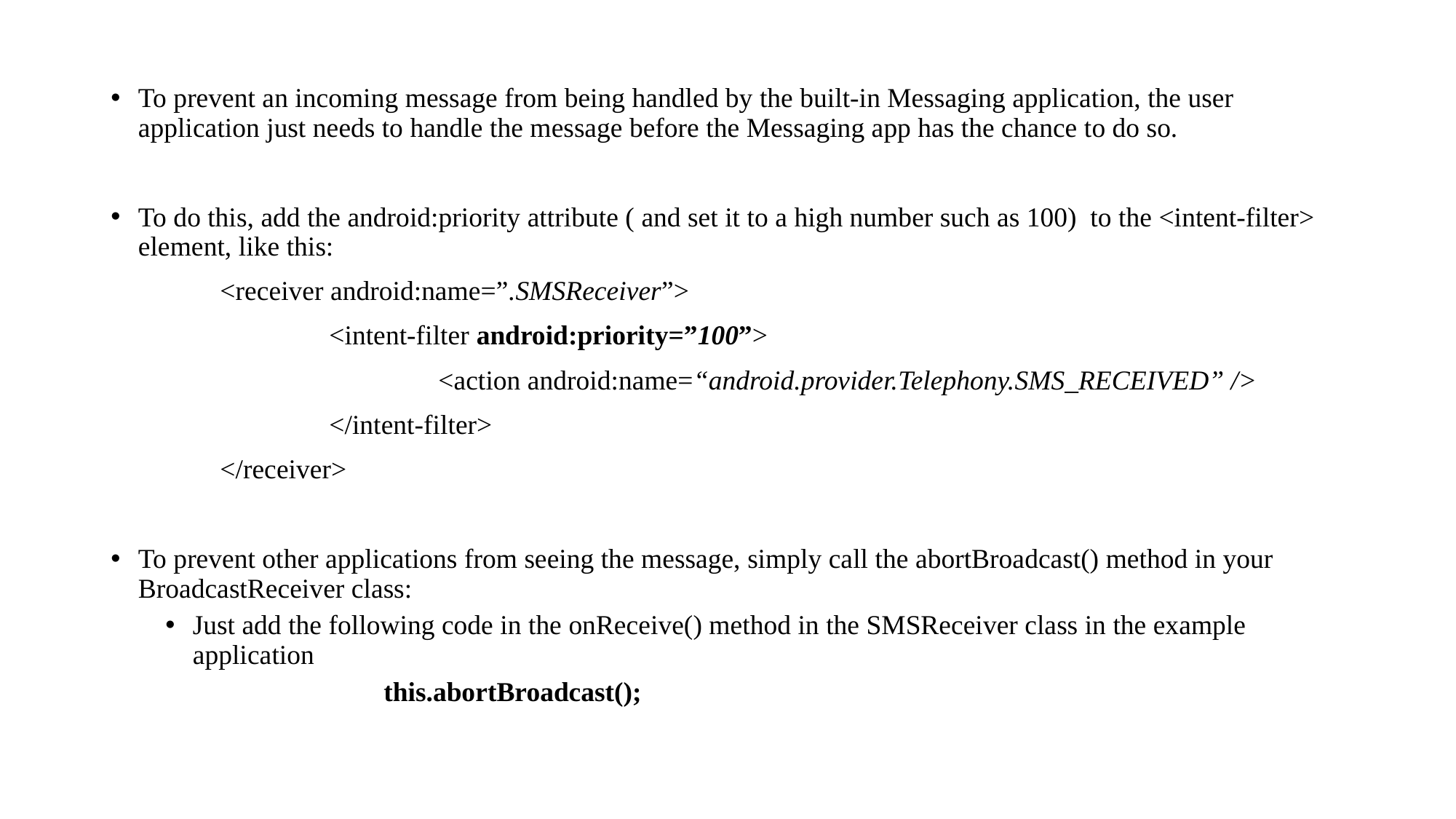

To prevent an incoming message from being handled by the built-in Messaging application, the user application just needs to handle the message before the Messaging app has the chance to do so.

To do this, add the android:priority attribute ( and set it to a high number such as 100)  to the <intent-filter> element, like this:
	<receiver android:name=”.SMSReceiver”>
		<intent-filter android:priority=”100”>
			<action android:name=“android.provider.Telephony.SMS_RECEIVED” />
		</intent-filter>
	</receiver>

To prevent other applications from seeing the message, simply call the abortBroadcast() method in your BroadcastReceiver class:
Just add the following code in the onReceive() method in the SMSReceiver class in the example application
		this.abortBroadcast();